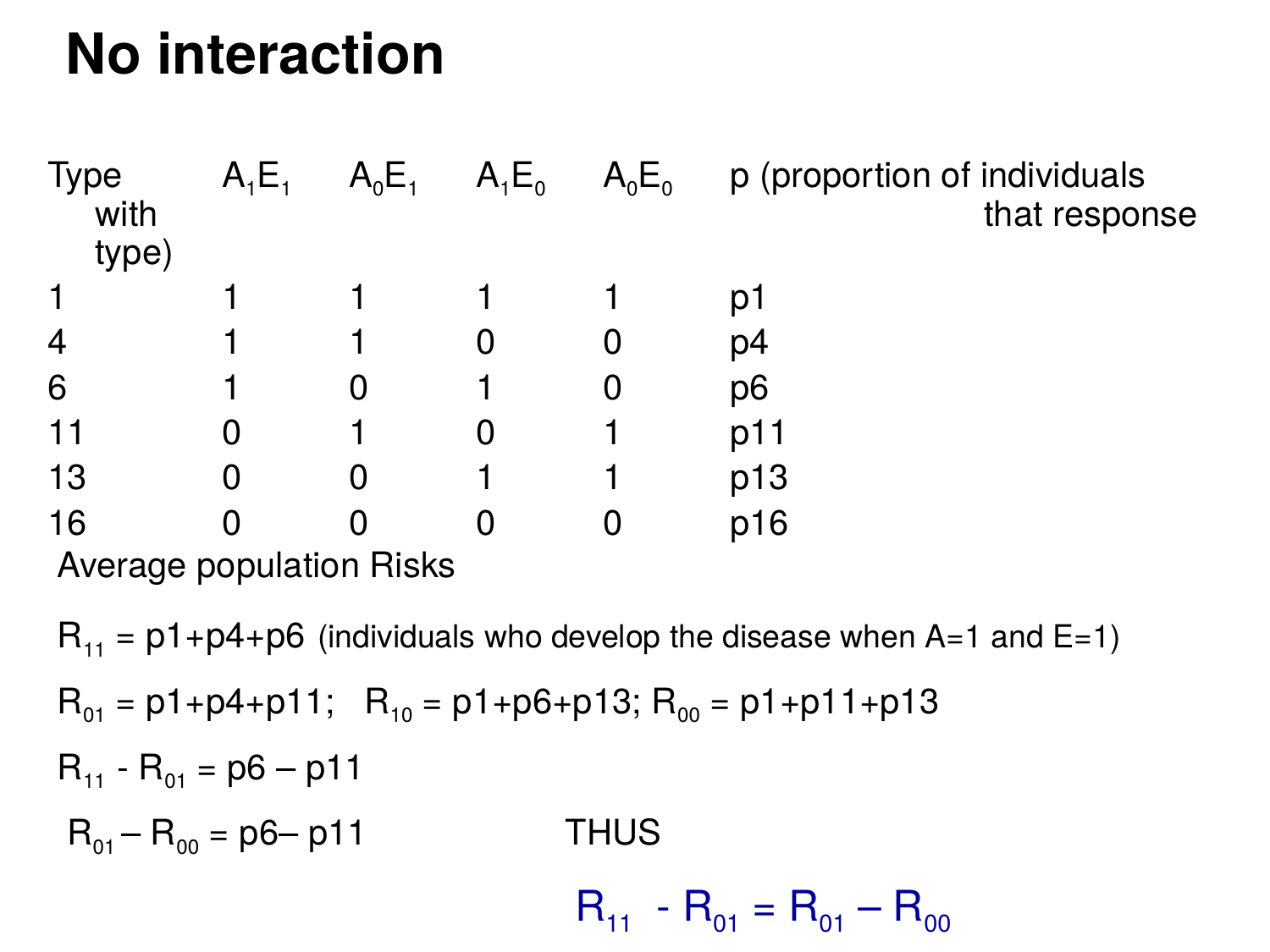

# No interaction
Type 	A1E1	A0E1	A1E0	A0E0	p (proportion of individuals with 							that response type)
1		1	1	1	1	p1
4		1	1	0	0	p4
6		1	0	1	0	p6
11		0	1	0	1	p11
13		0	0	1	1	p13
16		0	0	0	0	p16

Average population Risks
R11 = p1+p4+p6 (individuals who develop the disease when A=1 and E=1)
R01 = p1+p4+p11;   R10 = p1+p6+p13; R00 = p1+p11+p13
R11  - R01 = p6 – p11
 R01 – R00 = p6– p11 		THUS
				 R11  - R01 = R01 – R00